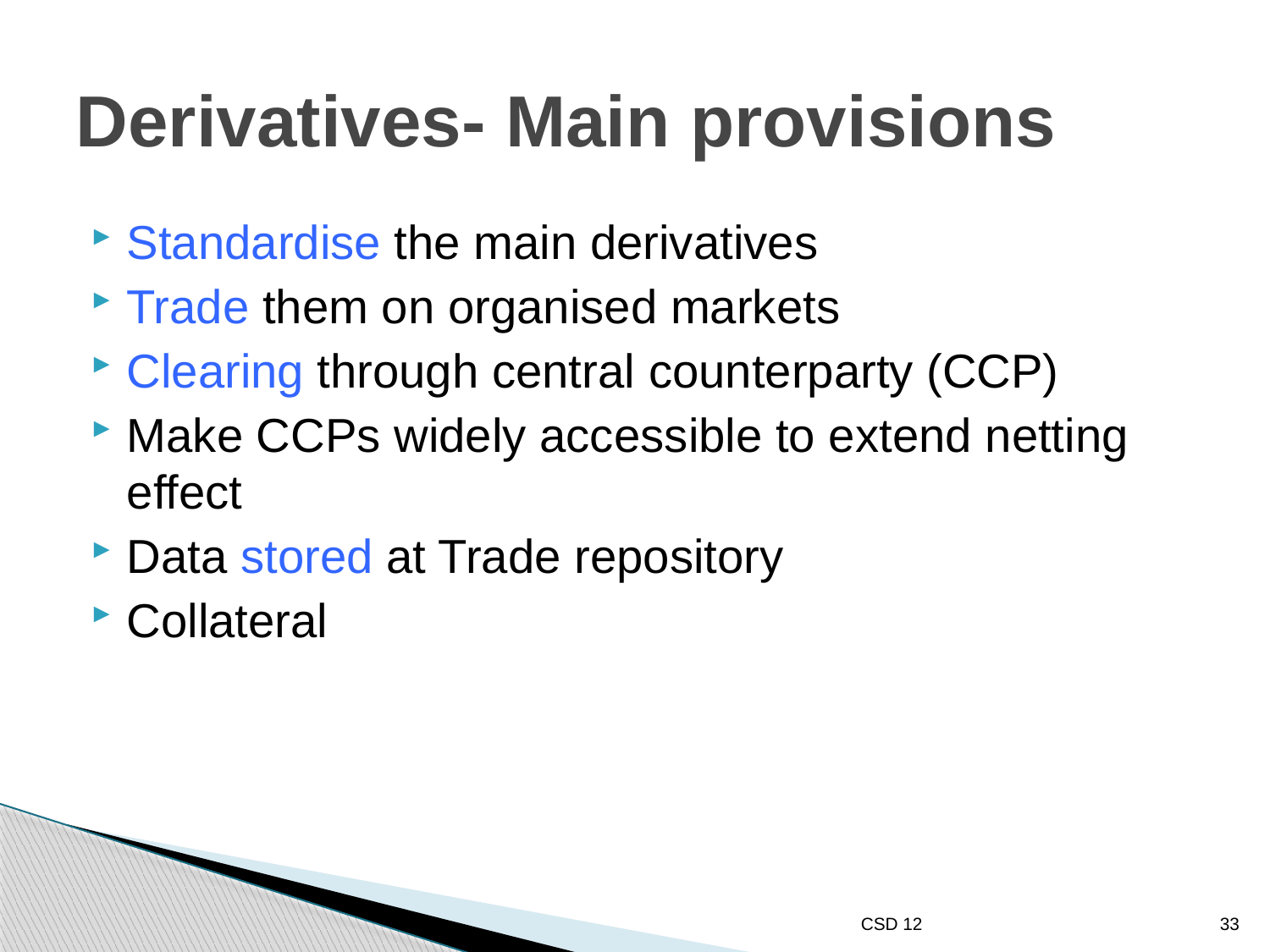

# Derivatives- Main provisions
Standardise the main derivatives
Trade them on organised markets
Clearing through central counterparty (CCP)
Make CCPs widely accessible to extend netting effect
Data stored at Trade repository
Collateral

CSD 12
33